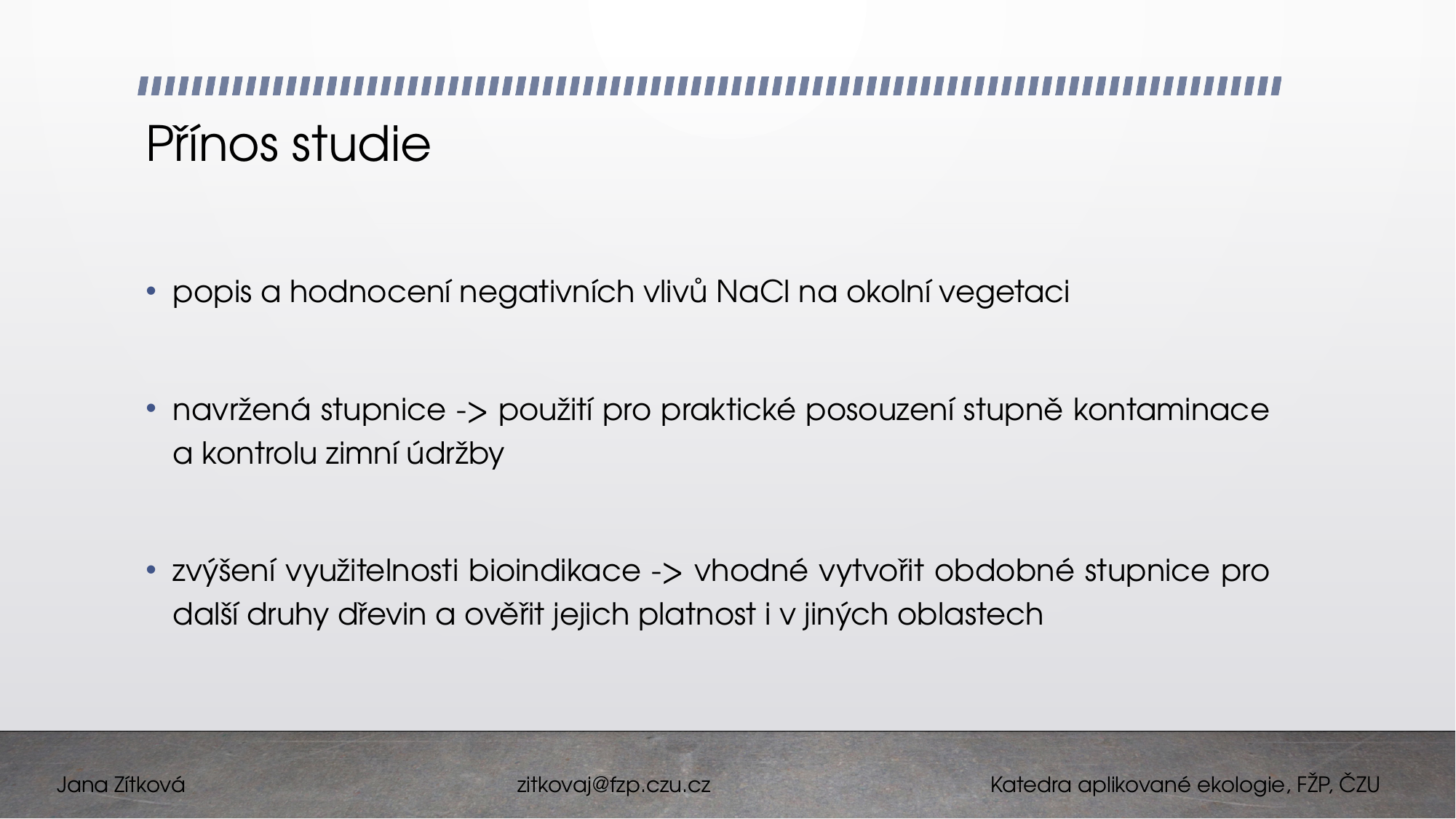

# Přínos studie
popis a hodnocení negativních vlivů NaCl na okolní vegetaci

navržená stupnice -> použití pro praktické posouzení stupně kontaminace a kontrolu zimní údržby

zvýšení využitelnosti bioindikace -> vhodné vytvořit obdobné stupnice pro další druhy dřevin a ověřit jejich platnost i v jiných oblastech

   Jana Zítková                                                         zitkovaj@fzp.czu.cz                                                Katedra aplikované ekologie, FŽP, ČZU